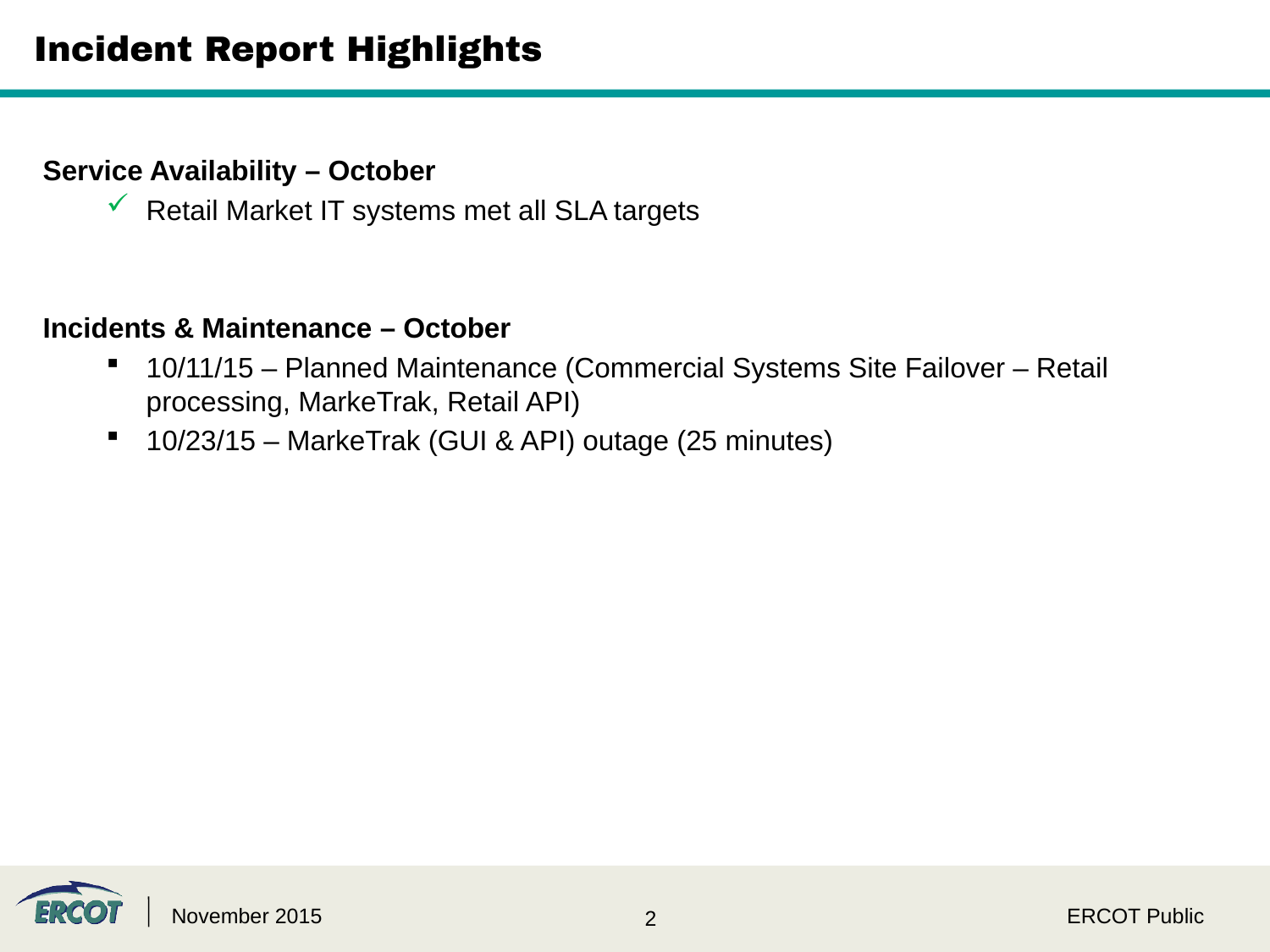

# Incident Report Highlights

Service Availability – October
Retail Market IT systems met all SLA targets

Incidents & Maintenance – October
10/11/15 – Planned Maintenance (Commercial Systems Site Failover – Retail processing, MarkeTrak, Retail API)
10/23/15 – MarkeTrak (GUI & API) outage (25 minutes)

November 2015
ERCOT Public